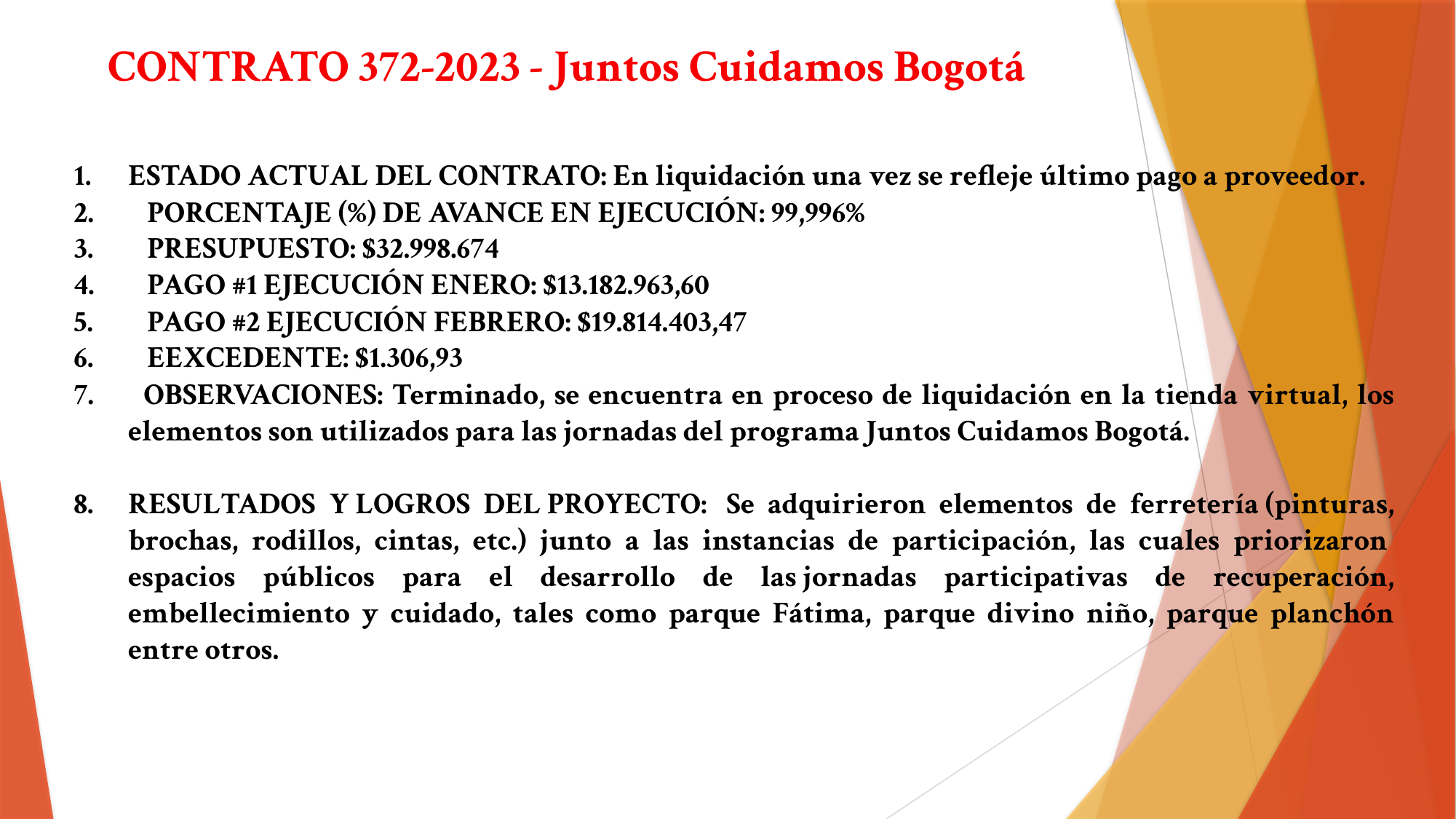

CONTRATO 372-2023 - Juntos Cuidamos Bogotá

ESTADO ACTUAL DEL CONTRATO: En liquidación una vez se refleje último pago a proveedor.
   PORCENTAJE (%) DE AVANCE EN EJECUCIÓN: 99,996%
   PRESUPUESTO: $32.998.674
   PAGO #1 EJECUCIÓN ENERO: $13.182.963,60
   PAGO #2 EJECUCIÓN FEBRERO: $19.814.403,47
   EEXCEDENTE: $1.306,93
  OBSERVACIONES: Terminado, se encuentra en proceso de liquidación en la tienda virtual, los elementos son utilizados para las jornadas del programa Juntos Cuidamos Bogotá.

RESULTADOS Y LOGROS DEL PROYECTO:  Se adquirieron elementos de ferretería (pinturas, brochas, rodillos, cintas, etc.) junto a las instancias de participación, las cuales priorizaron  espacios públicos para el desarrollo de las jornadas participativas de recuperación, embellecimiento y cuidado, tales como parque Fátima, parque divino niño, parque planchón entre otros.